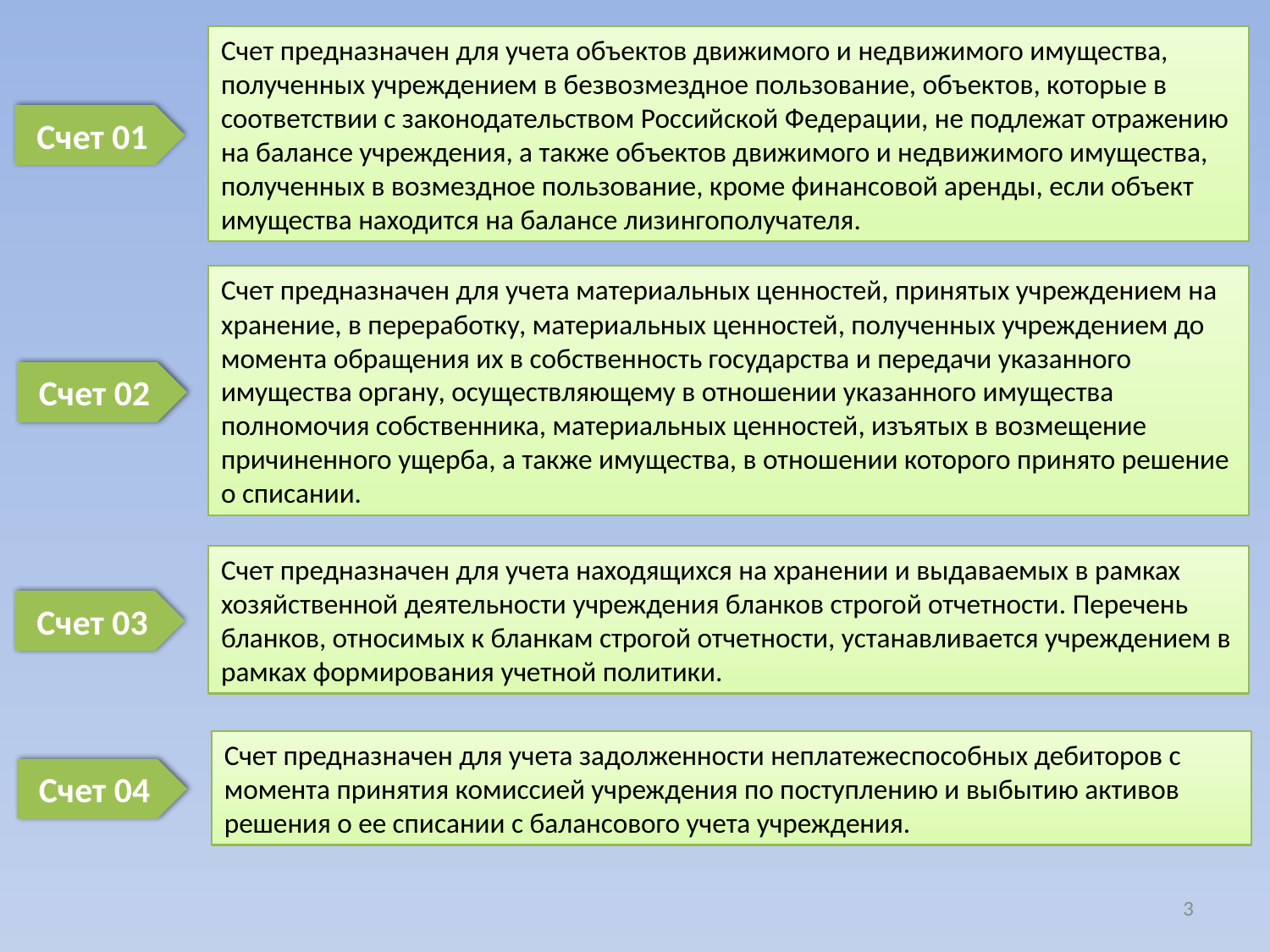

Счет предназначен для учета объектов движимого и недвижимого имущества, полученных учреждением в безвозмездное пользование, объектов, которые в соответствии с законодательством Российской Федерации, не подлежат отражению на балансе учреждения, а также объектов движимого и недвижимого имущества, полученных в возмездное пользование, кроме финансовой аренды, если объект имущества находится на балансе лизингополучателя.
Счет 01
Счет предназначен для учета материальных ценностей, принятых учреждением на хранение, в переработку, материальных ценностей, полученных учреждением до момента обращения их в собственность государства и передачи указанного имущества органу, осуществляющему в отношении указанного имущества полномочия собственника, материальных ценностей, изъятых в возмещение причиненного ущерба, а также имущества, в отношении которого принято решение о списании.
Счет 02
Счет предназначен для учета находящихся на хранении и выдаваемых в рамках хозяйственной деятельности учреждения бланков строгой отчетности. Перечень бланков, относимых к бланкам строгой отчетности, устанавливается учреждением в рамках формирования учетной политики.
Счет 03
Счет предназначен для учета задолженности неплатежеспособных дебиторов с момента принятия комиссией учреждения по поступлению и выбытию активов решения о ее списании с балансового учета учреждения.
Счет 04
3